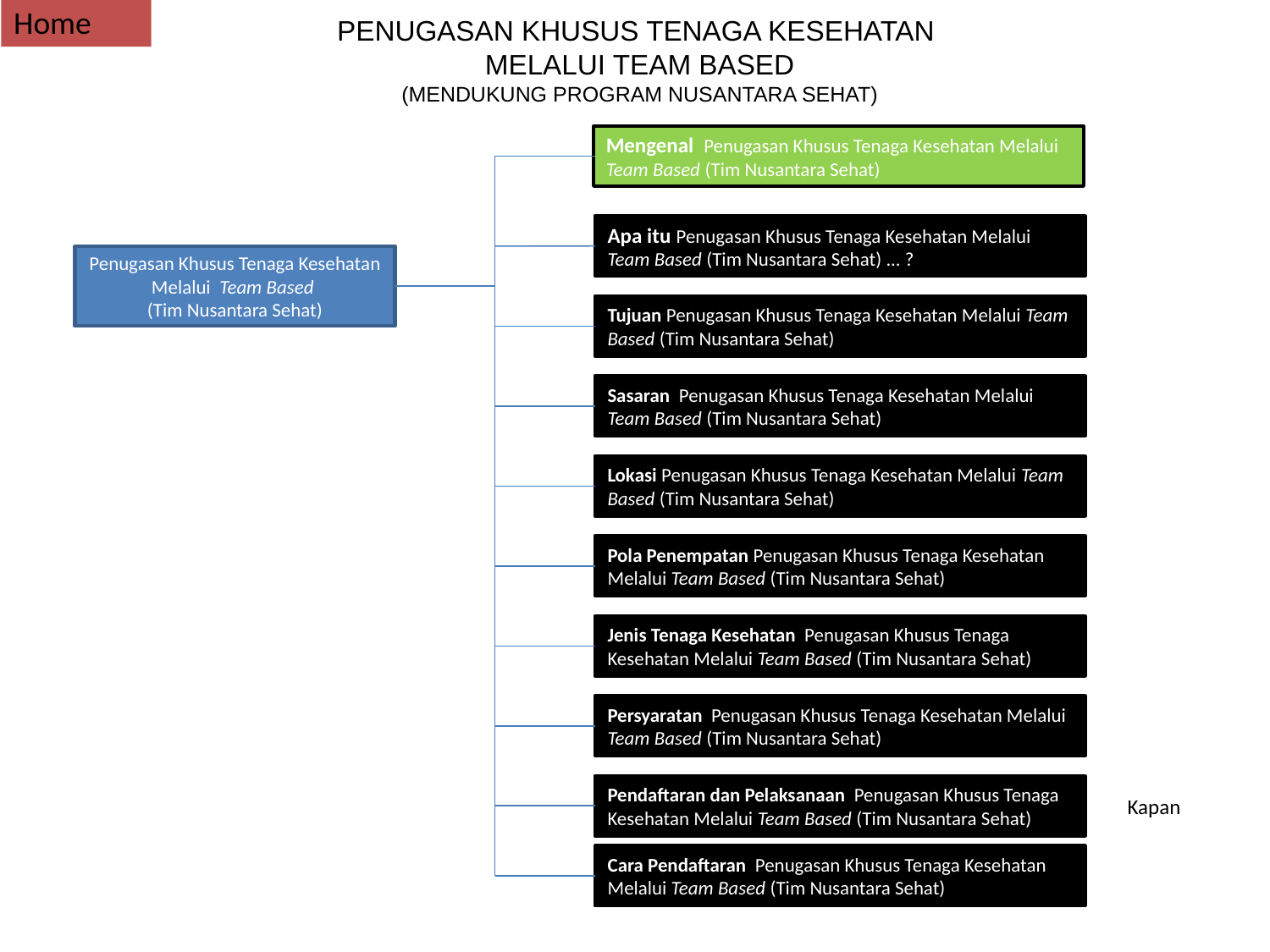

# PENUGASAN KHUSUS TENAGA KESEHATAN MELALUI TEAM BASED (MENDUKUNG PROGRAM NUSANTARA SEHAT)
Home
Mengenal  Penugasan Khusus Tenaga Kesehatan Melalui Team Based (Tim Nusantara Sehat)
Apa itu Penugasan Khusus Tenaga Kesehatan Melalui Team Based (Tim Nusantara Sehat) ... ?
Penugasan Khusus Tenaga Kesehatan Melalui  Team Based
(Tim Nusantara Sehat)
Tujuan Penugasan Khusus Tenaga Kesehatan Melalui Team Based (Tim Nusantara Sehat)
Sasaran  Penugasan Khusus Tenaga Kesehatan Melalui Team Based (Tim Nusantara Sehat)
Lokasi Penugasan Khusus Tenaga Kesehatan Melalui Team Based (Tim Nusantara Sehat)
Pola Penempatan Penugasan Khusus Tenaga Kesehatan Melalui Team Based (Tim Nusantara Sehat)
Jenis Tenaga Kesehatan  Penugasan Khusus Tenaga Kesehatan Melalui Team Based (Tim Nusantara Sehat)
Persyaratan  Penugasan Khusus Tenaga Kesehatan Melalui Team Based (Tim Nusantara Sehat)
Pendaftaran dan Pelaksanaan  Penugasan Khusus Tenaga Kesehatan Melalui Team Based (Tim Nusantara Sehat)
Kapan
Cara Pendaftaran  Penugasan Khusus Tenaga Kesehatan Melalui Team Based (Tim Nusantara Sehat)